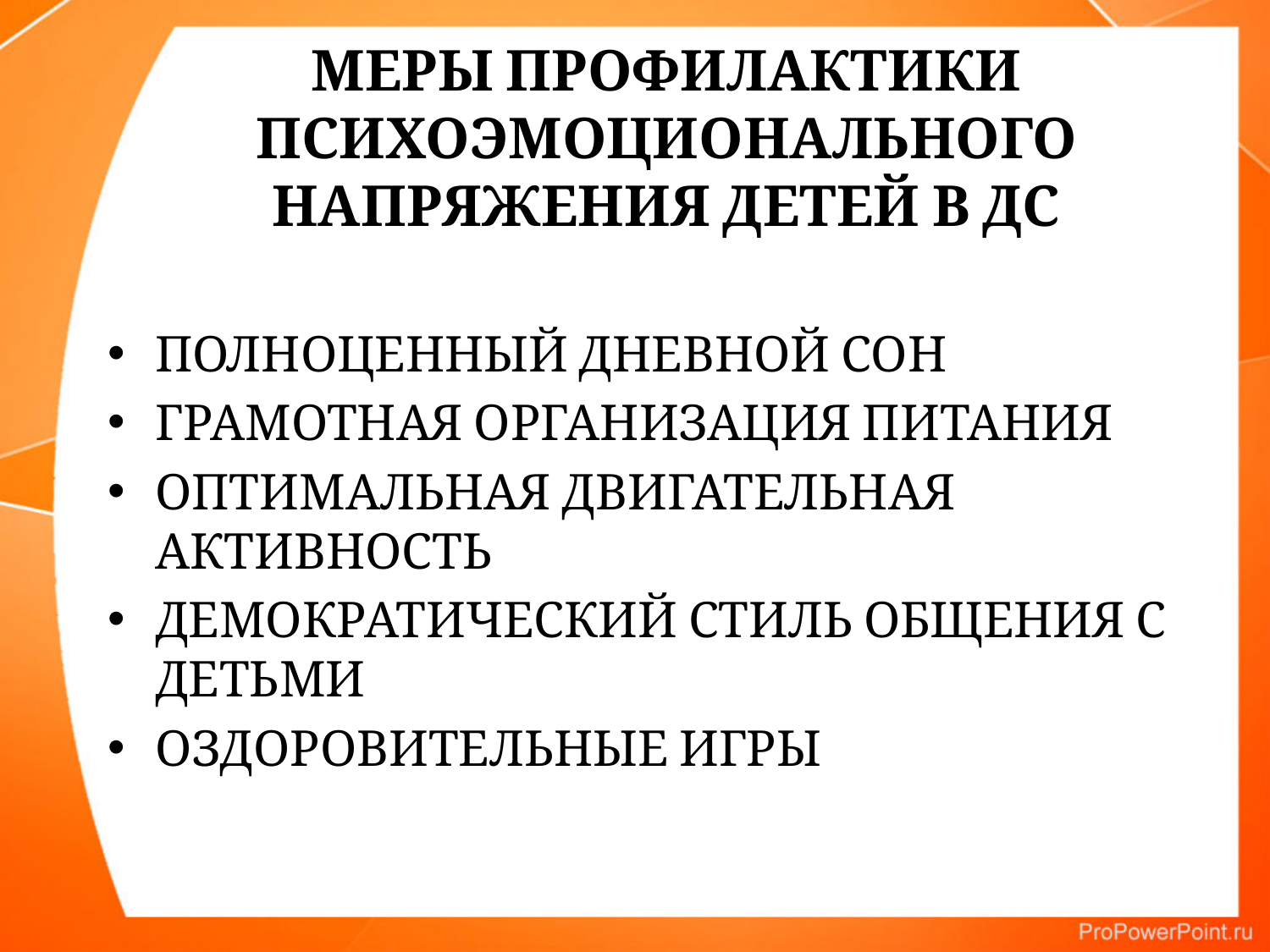

# МЕРЫ ПРОФИЛАКТИКИ ПСИХОЭМОЦИОНАЛЬНОГО НАПРЯЖЕНИЯ ДЕТЕЙ В ДС
ПОЛНОЦЕННЫЙ ДНЕВНОЙ СОН
ГРАМОТНАЯ ОРГАНИЗАЦИЯ ПИТАНИЯ
ОПТИМАЛЬНАЯ ДВИГАТЕЛЬНАЯ АКТИВНОСТЬ
ДЕМОКРАТИЧЕСКИЙ СТИЛЬ ОБЩЕНИЯ С ДЕТЬМИ
ОЗДОРОВИТЕЛЬНЫЕ ИГРЫ